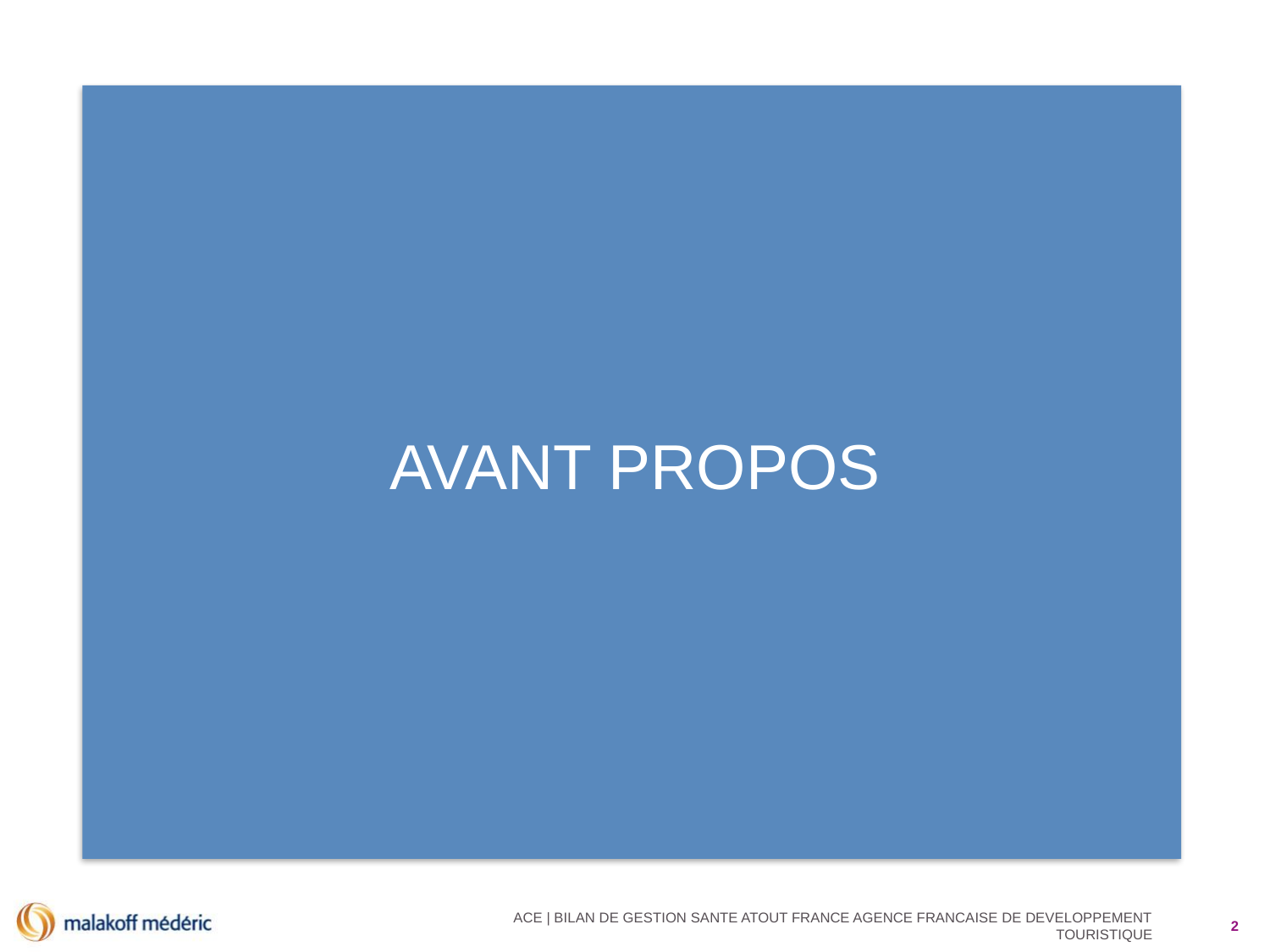

Avant propos

ACE | BILAN DE GESTION SANTE ATOUT FRANCE AGENCE FRANCAISE DE DEVELOPPEMENT TOURISTIQUE
2